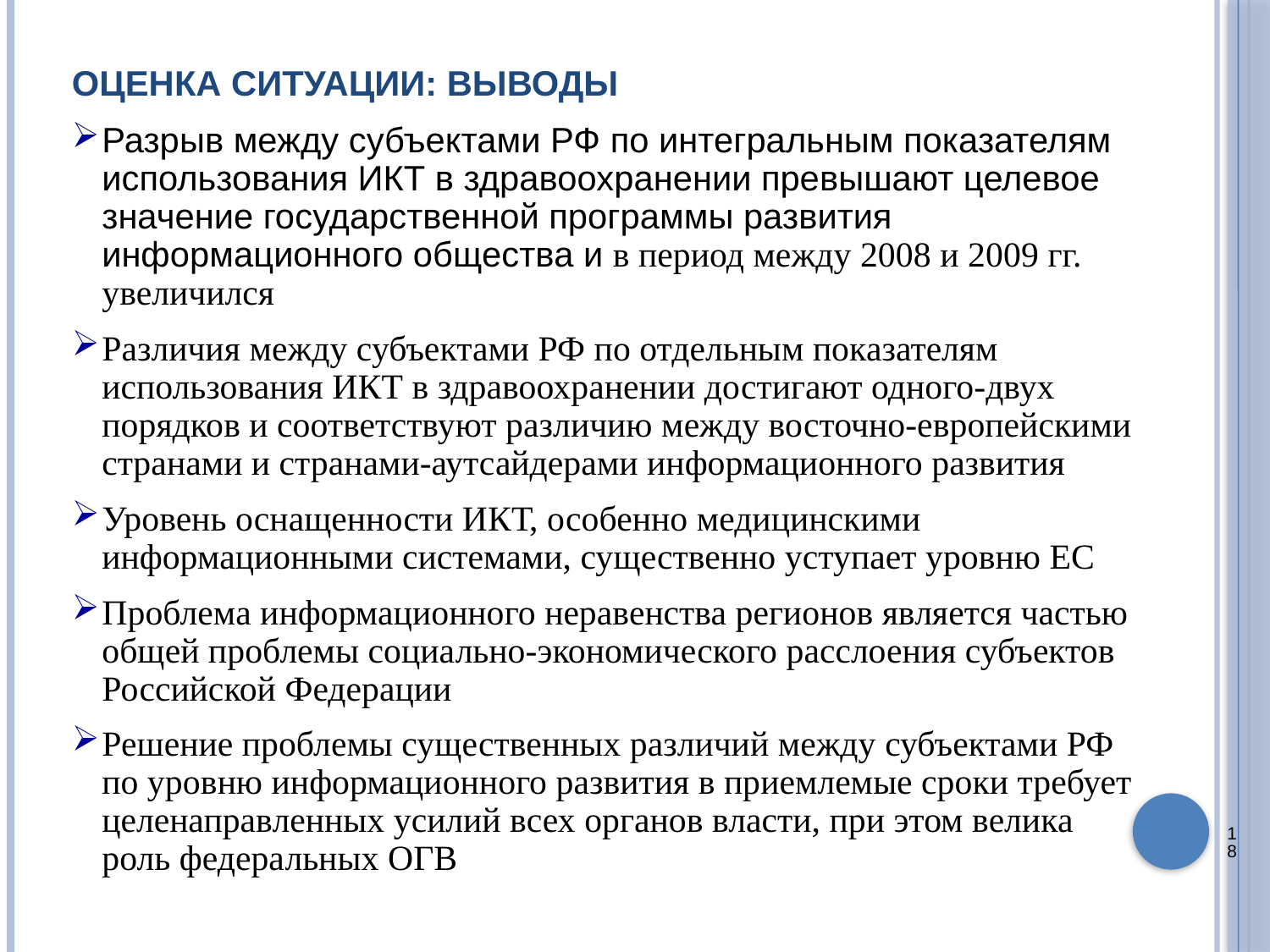

# Оценка ситуации: выводы
Разрыв между субъектами РФ по интегральным показателям использования ИКТ в здравоохранении превышают целевое значение государственной программы развития информационного общества и в период между 2008 и 2009 гг. увеличился
Различия между субъектами РФ по отдельным показателям использования ИКТ в здравоохранении достигают одного-двух порядков и соответствуют различию между восточно-европейскими странами и странами-аутсайдерами информационного развития
Уровень оснащенности ИКТ, особенно медицинскими информационными системами, существенно уступает уровню ЕС
Проблема информационного неравенства регионов является частью общей проблемы социально-экономического расслоения субъектов Российской Федерации
Решение проблемы существенных различий между субъектами РФ по уровню информационного развития в приемлемые сроки требует целенаправленных усилий всех органов власти, при этом велика роль федеральных ОГВ
18